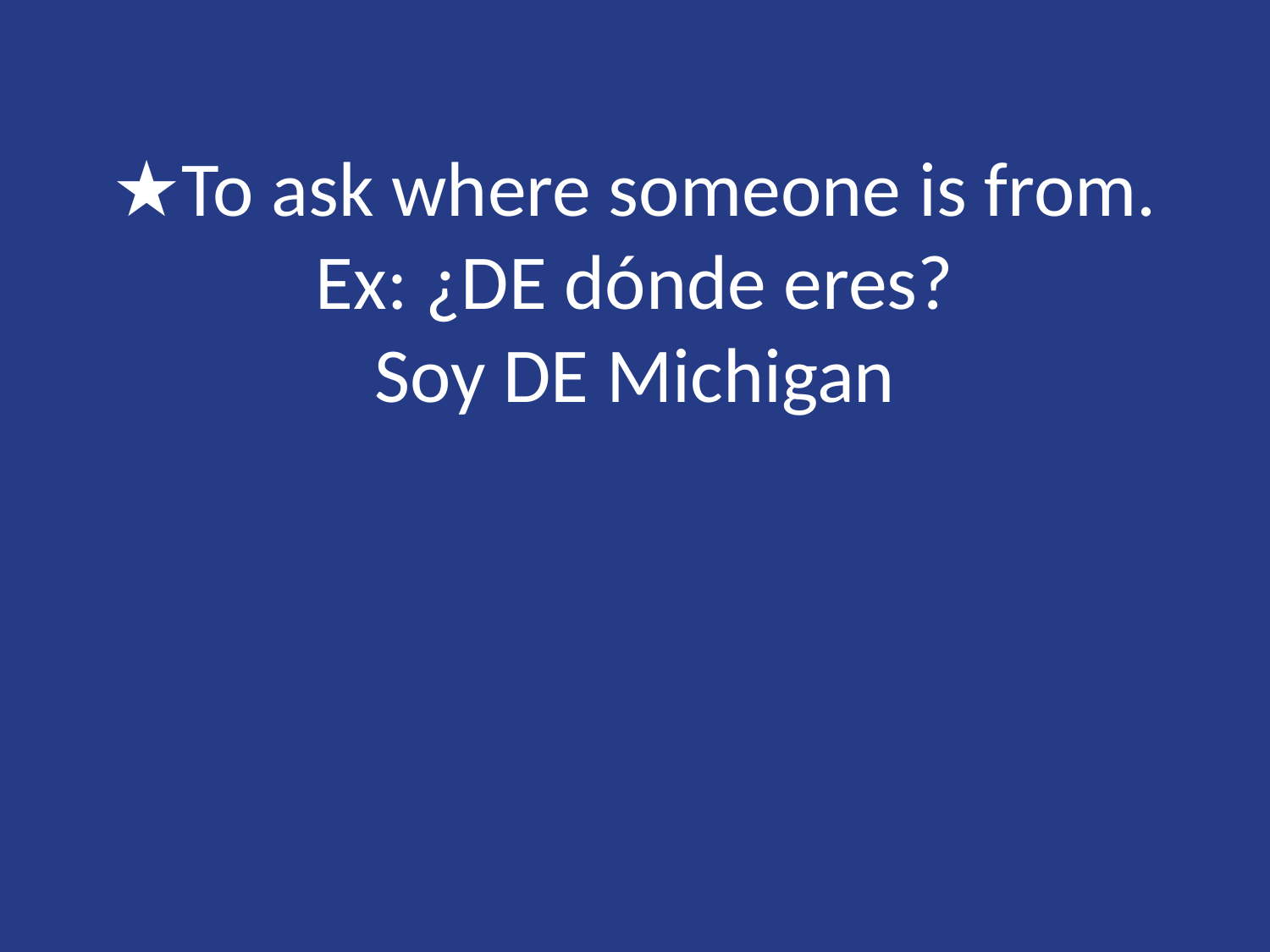

# ★To ask where someone is from. Ex: ¿DE dónde eres? Soy DE Michigan